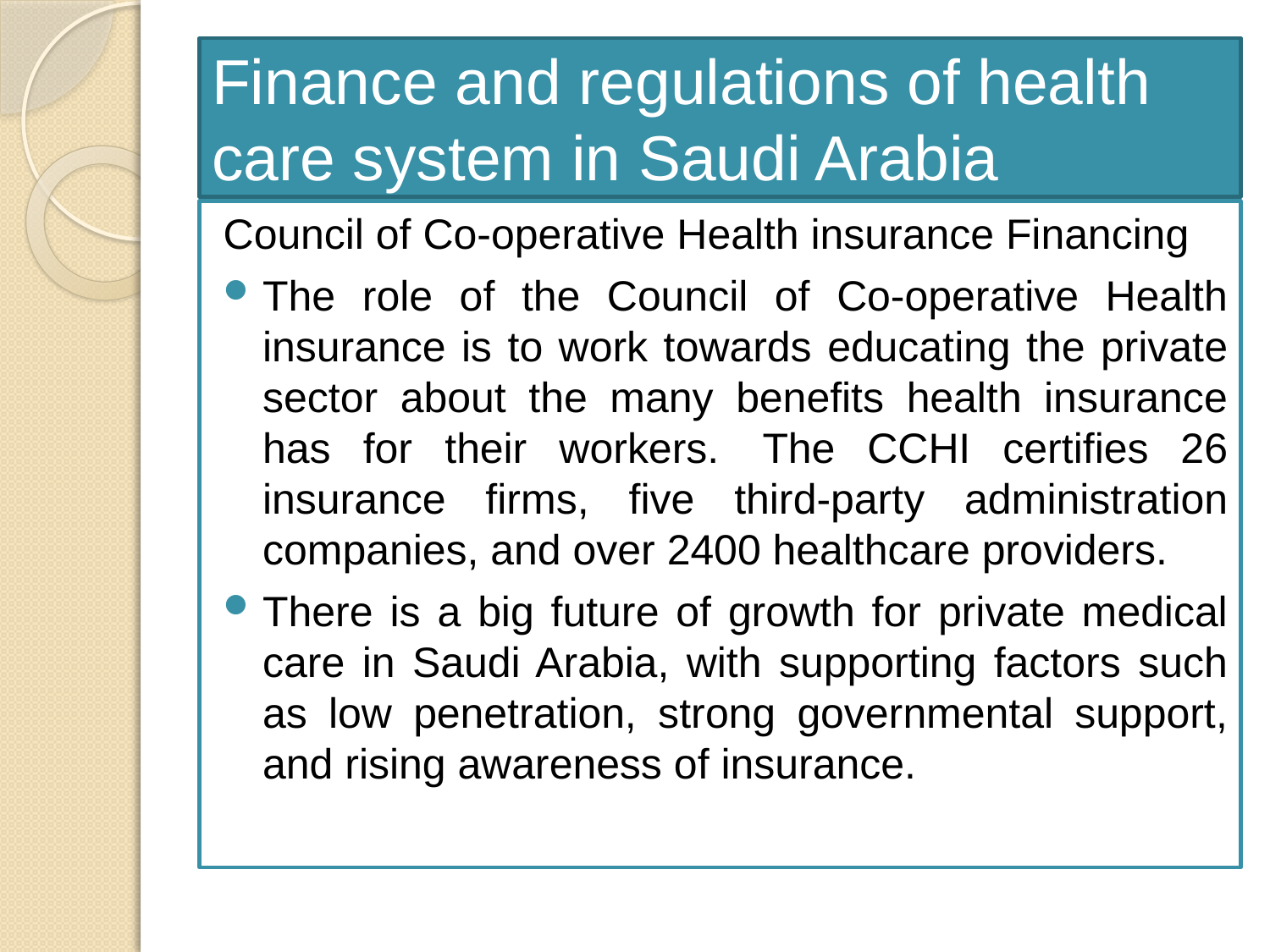

# Finance and regulations of health care system in Saudi Arabia
Council of Co-operative Health insurance Financing
The role of the Council of Co-operative Health insurance is to work towards educating the private sector about the many benefits health insurance has for their workers.  The CCHI certifies 26 insurance firms, five third-party administration companies, and over 2400 healthcare providers.
There is a big future of growth for private medical care in Saudi Arabia, with supporting factors such as low penetration, strong governmental support, and rising awareness of insurance.